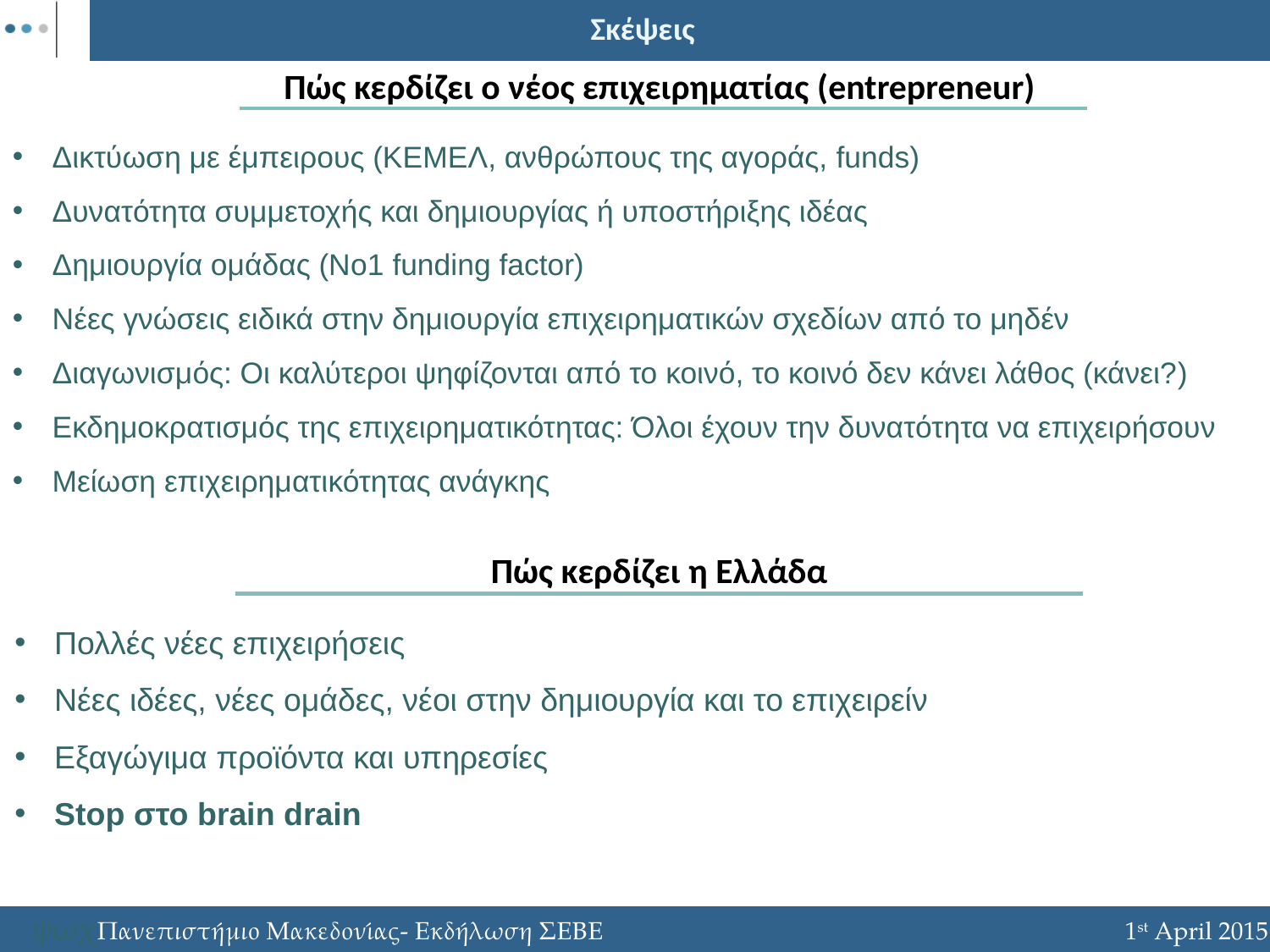

Σκέψεις
Πώς κερδίζει ο νέος επιχειρηματίας (entrepreneur)
Δικτύωση με έμπειρους (ΚΕΜΕΛ, ανθρώπους της αγοράς, funds)
Δυνατότητα συμμετοχής και δημιουργίας ή υποστήριξης ιδέας
Δημιουργία ομάδας (Νο1 funding factor)
Νέες γνώσεις ειδικά στην δημιουργία επιχειρηματικών σχεδίων από το μηδέν
Διαγωνισμός: Οι καλύτεροι ψηφίζονται από το κοινό, το κοινό δεν κάνει λάθος (κάνει?)
Εκδημοκρατισμός της επιχειρηματικότητας: Όλοι έχουν την δυνατότητα να επιχειρήσουν
Μείωση επιχειρηματικότητας ανάγκης

Πώς κερδίζει η Ελλάδα
Πολλές νέες επιχειρήσεις
Νέες ιδέες, νέες ομάδες, νέοι στην δημιουργία και το επιχειρείν
Εξαγώγιμα προϊόντα και υπηρεσίες
Stop στο brain drain